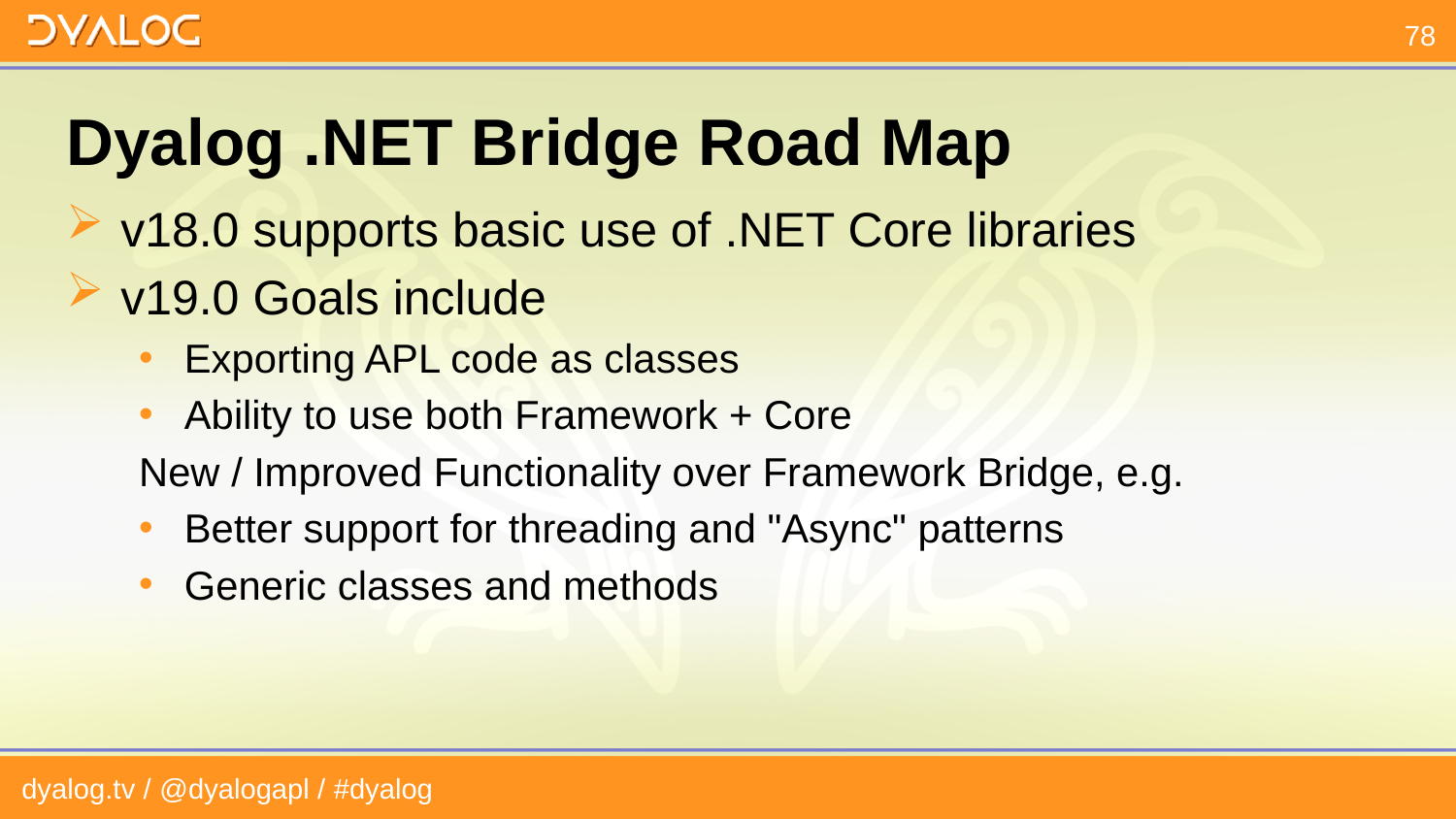

# Dyalog .NET Bridge Road Map
v18.0 supports basic use of .NET Core libraries
v19.0 Goals include
Exporting APL code as classes
Ability to use both Framework + Core
New / Improved Functionality over Framework Bridge, e.g.
Better support for threading and "Async" patterns
Generic classes and methods